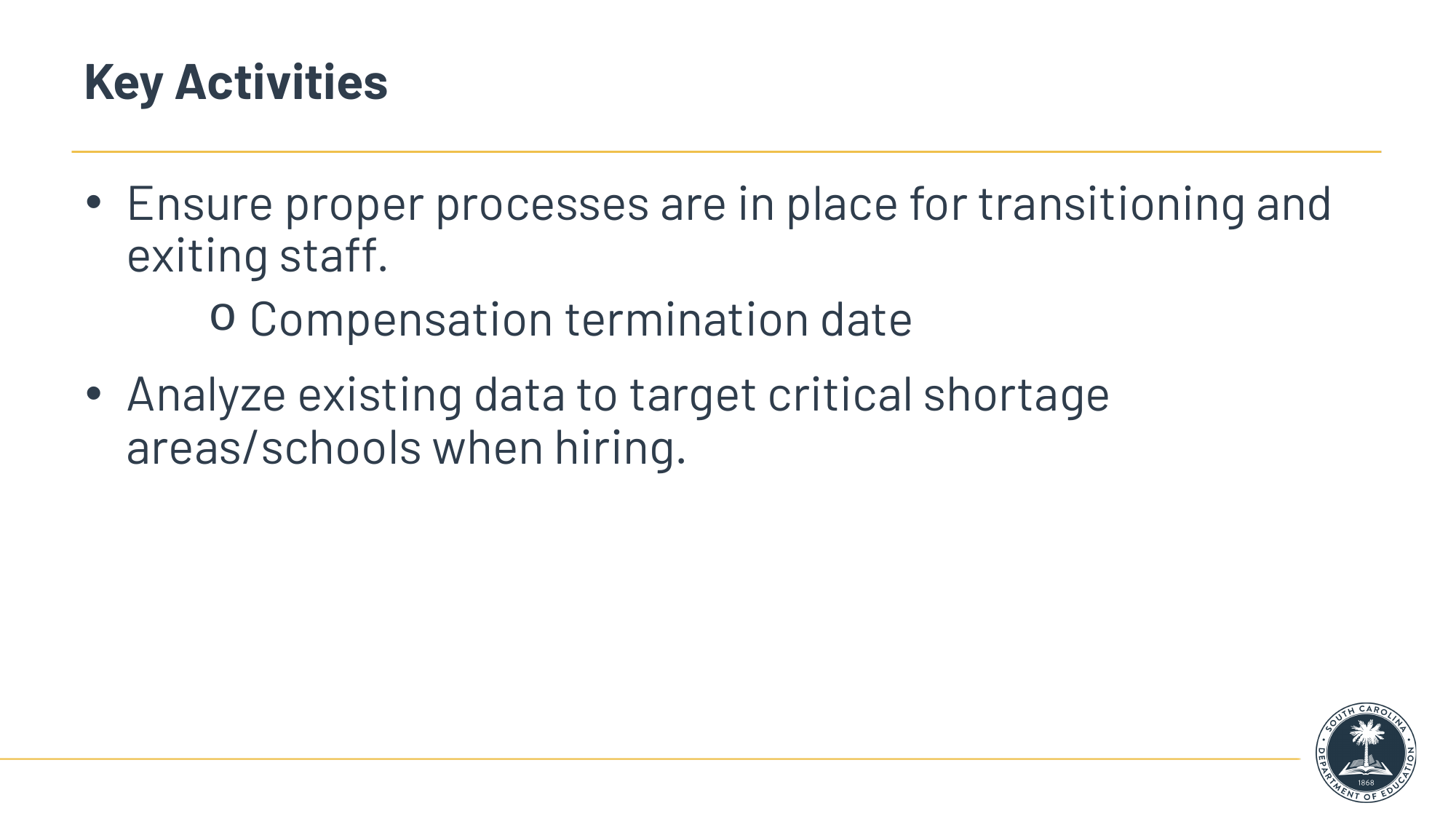

# Key Activities
Ensure proper processes are in place for transitioning and exiting staff.
Compensation termination date
Analyze existing data to target critical shortage areas/schools when hiring.